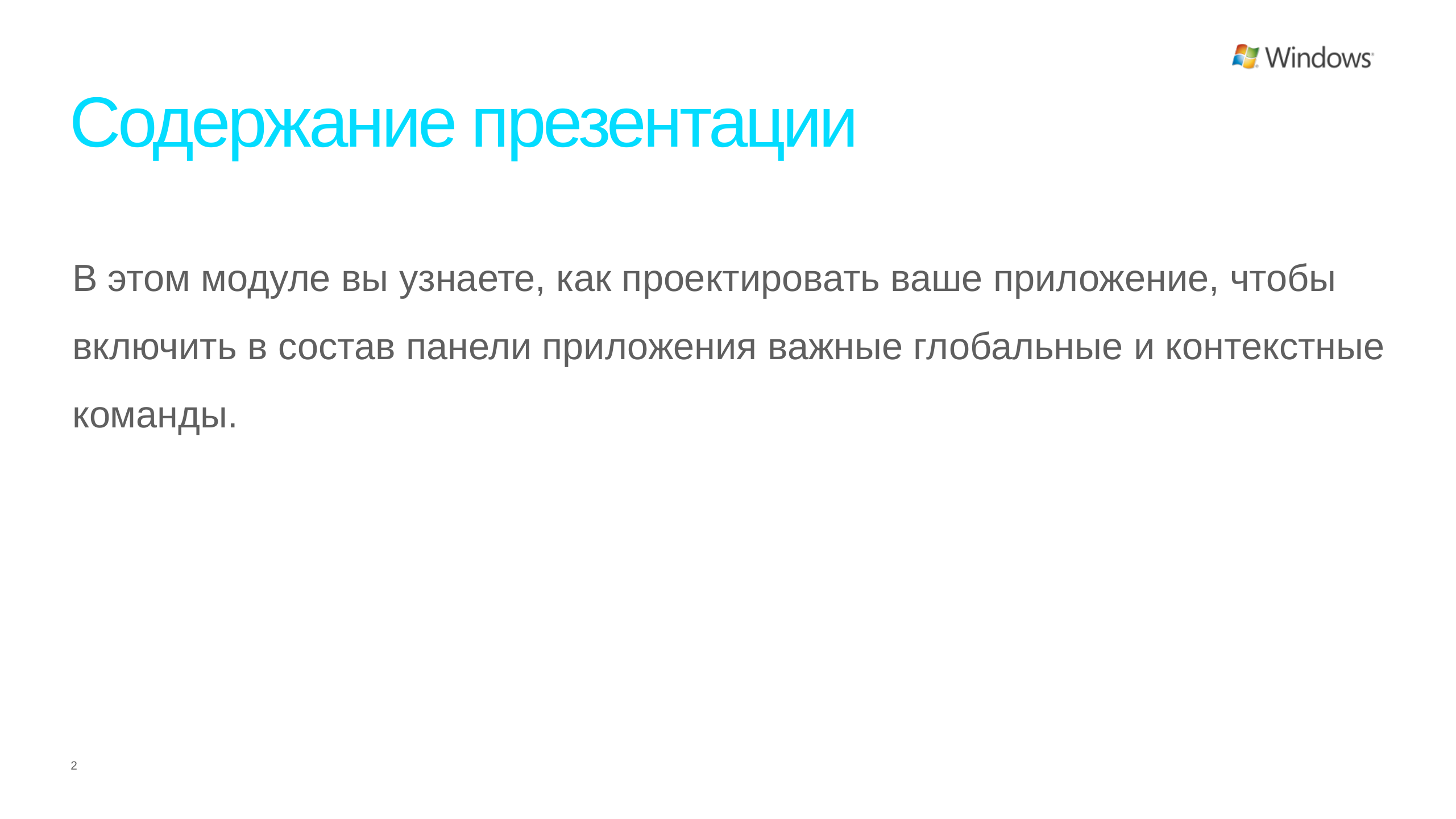

# Содержание презентации
В этом модуле вы узнаете, как проектировать ваше приложение, чтобы включить в состав панели приложения важные глобальные и контекстные команды.